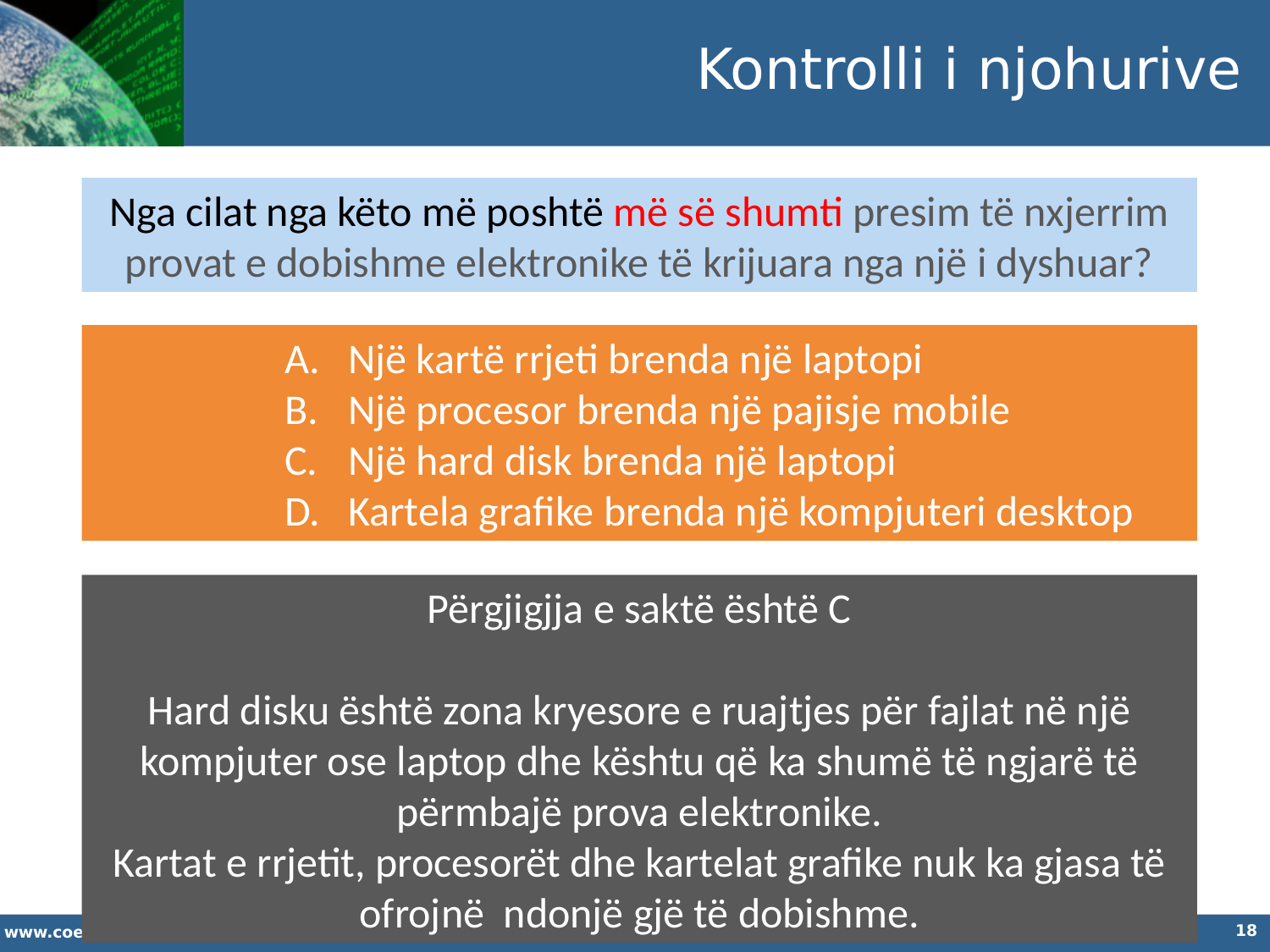

Kontrolli i njohurive
Nga cilat nga këto më poshtë më së shumti presim të nxjerrim provat e dobishme elektronike të krijuara nga një i dyshuar?
Një kartë rrjeti brenda një laptopi
Një procesor brenda një pajisje mobile
Një hard disk brenda një laptopi
Kartela grafike brenda një kompjuteri desktop
Përgjigjja e saktë është C

Hard disku është zona kryesore e ruajtjes për fajlat në një kompjuter ose laptop dhe kështu që ka shumë të ngjarë të përmbajë prova elektronike.
Kartat e rrjetit, procesorët dhe kartelat grafike nuk ka gjasa të ofrojnë  ndonjë gjë të dobishme.